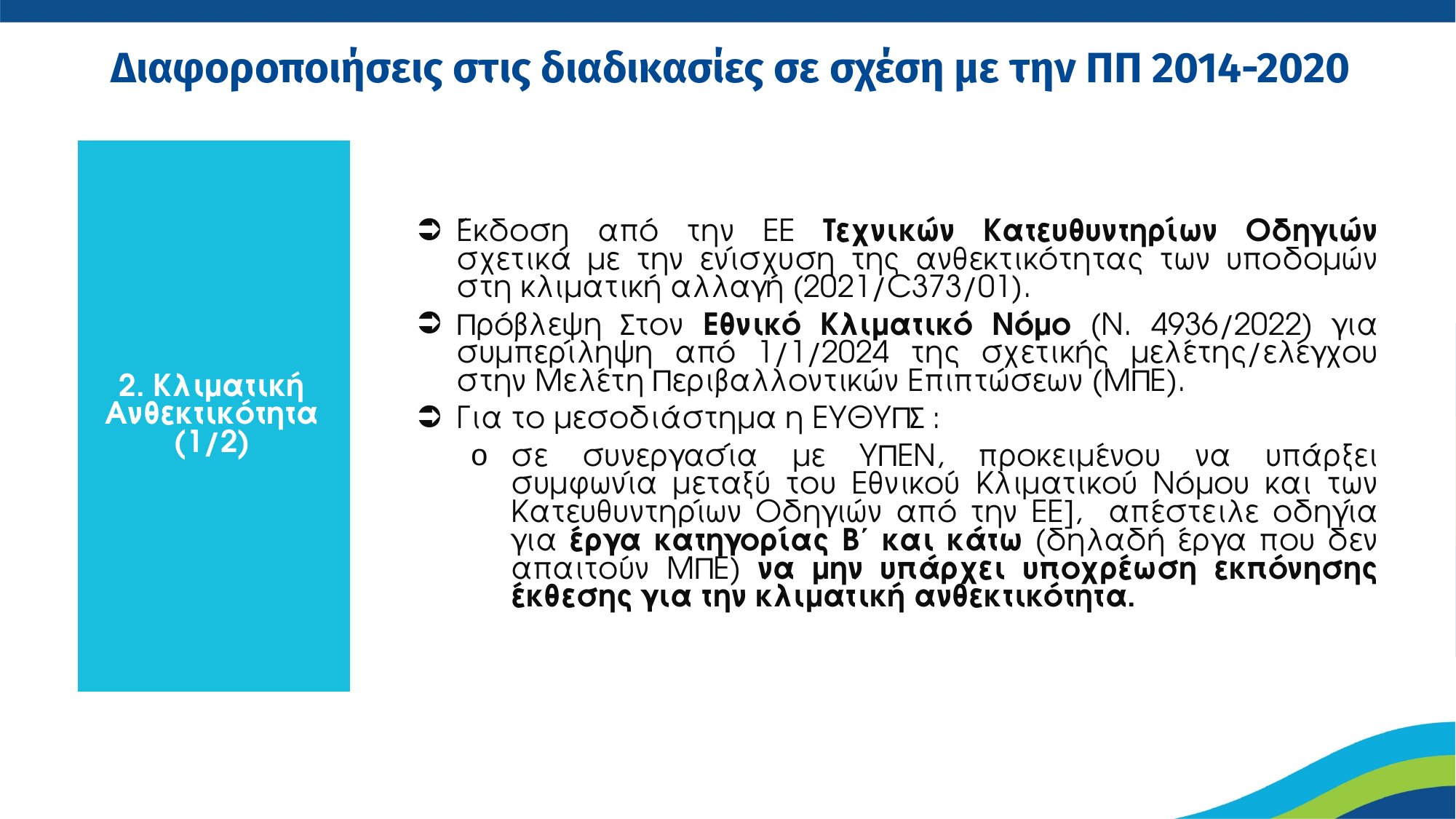

# Διαφοροποιήσεις στις διαδικασίες σε σχέση με την ΠΠ 2014-2020
| 2. Κλιματική Ανθεκτικότητα (1/2) | Έκδοση από την ΕΕ Τεχνικών Κατευθυντηρίων Οδηγιών σχετικά με την ενίσχυση της ανθεκτικότητας των υποδομών στη κλιματική αλλαγή (2021/C373/01). Πρόβλεψη Στον Εθνικό Κλιματικό Νόμο (Ν. 4936/2022) για συμπερίληψη από 1/1/2024 της σχετικής μελέτης/ελέγχου στην Μελέτη Περιβαλλοντικών Επιπτώσεων (ΜΠΕ). Για το μεσοδιάστημα η ΕΥΘΥΠΣ : σε συνεργασία με ΥΠΕΝ, προκειμένου να υπάρξει συμφωνία μεταξύ του Εθνικού Κλιματικού Νόμου και των Κατευθυντηρίων Οδηγιών από την ΕΕ], απέστειλε οδηγία για έργα κατηγορίας Β΄ και κάτω (δηλαδή έργα που δεν απαιτούν ΜΠΕ) να μην υπάρχει υποχρέωση εκπόνησης έκθεσης για την κλιματική ανθεκτικότητα. |
| --- | --- |